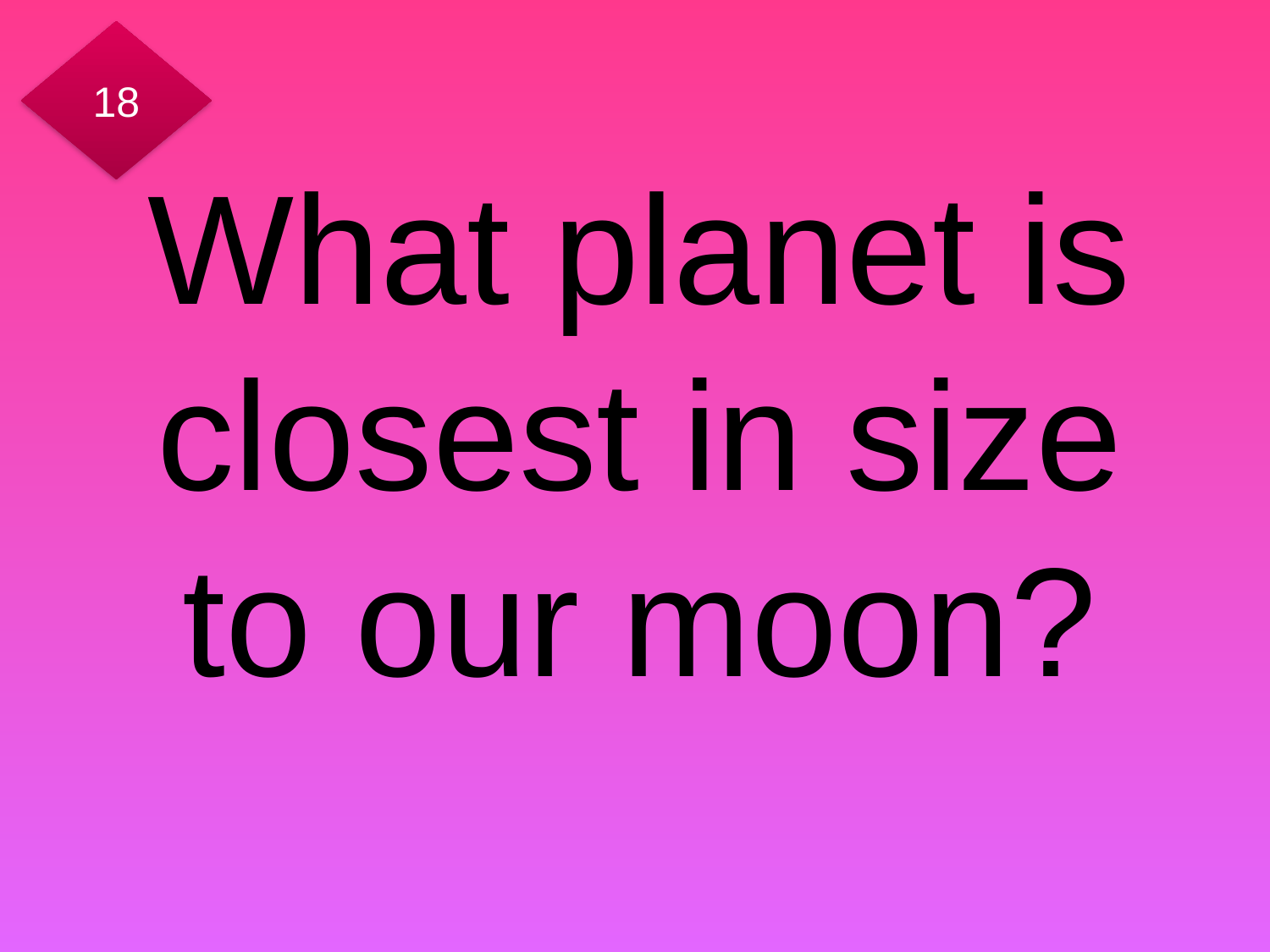

18
# What planet is closest in size to our moon?